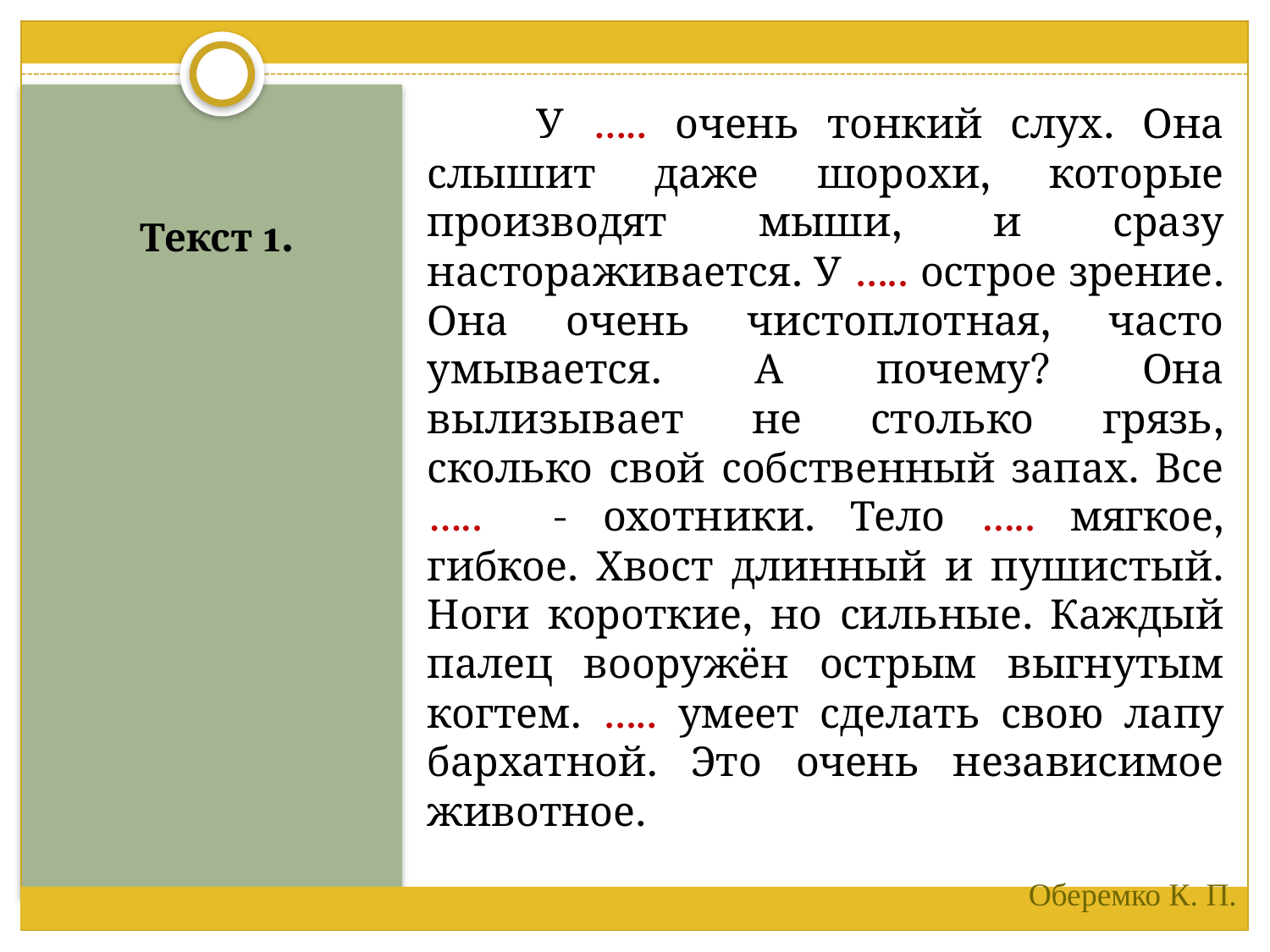

У ….. очень тонкий слух. Она слышит даже шорохи, которые производят мыши, и сразу настораживается. У ….. острое зрение. Она очень чистоплотная, часто умывается. А почему? Она вылизывает не столько грязь, сколько свой собственный запах. Все …..  - охотники. Тело ….. мягкое, гибкое. Хвост длинный и пушистый. Ноги короткие, но сильные. Каждый палец вооружён острым выгнутым когтем. ….. умеет сделать свою лапу бархатной. Это очень независимое животное.

# Текст 1.

Оберемко К. П.